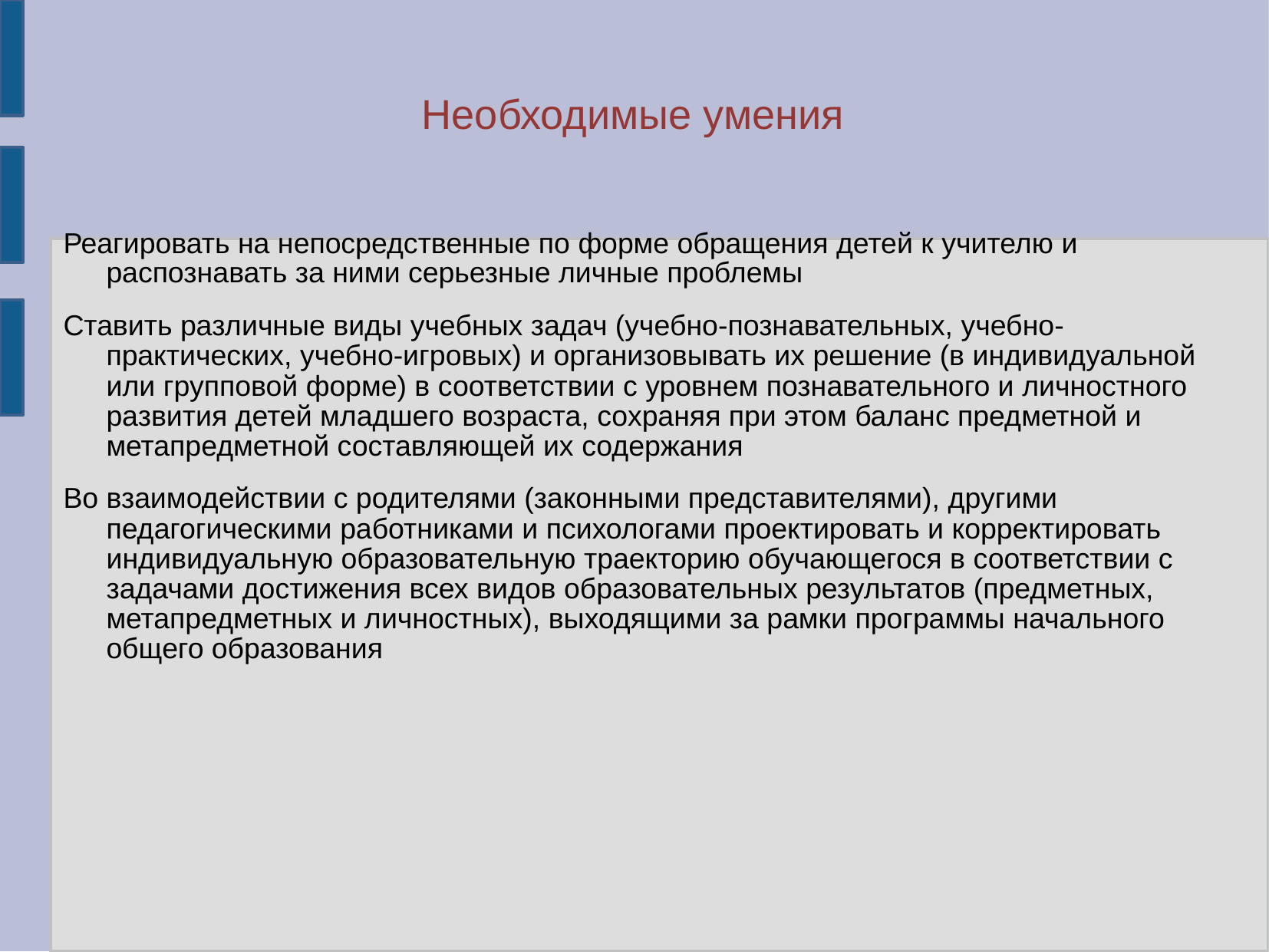

# Необходимые умения
Реагировать на непосредственные по форме обращения детей к учителю и распознавать за ними серьезные личные проблемы
Ставить различные виды учебных задач (учебно-познавательных, учебно-практических, учебно-игровых) и организовывать их решение (в индивидуальной или групповой форме) в соответствии с уровнем познавательного и личностного развития детей младшего возраста, сохраняя при этом баланс предметной и метапредметной составляющей их содержания
Во взаимодействии с родителями (законными представителями), другими педагогическими работниками и психологами проектировать и корректировать индивидуальную образовательную траекторию обучающегося в соответствии с задачами достижения всех видов образовательных результатов (предметных, метапредметных и личностных), выходящими за рамки программы начального общего образования